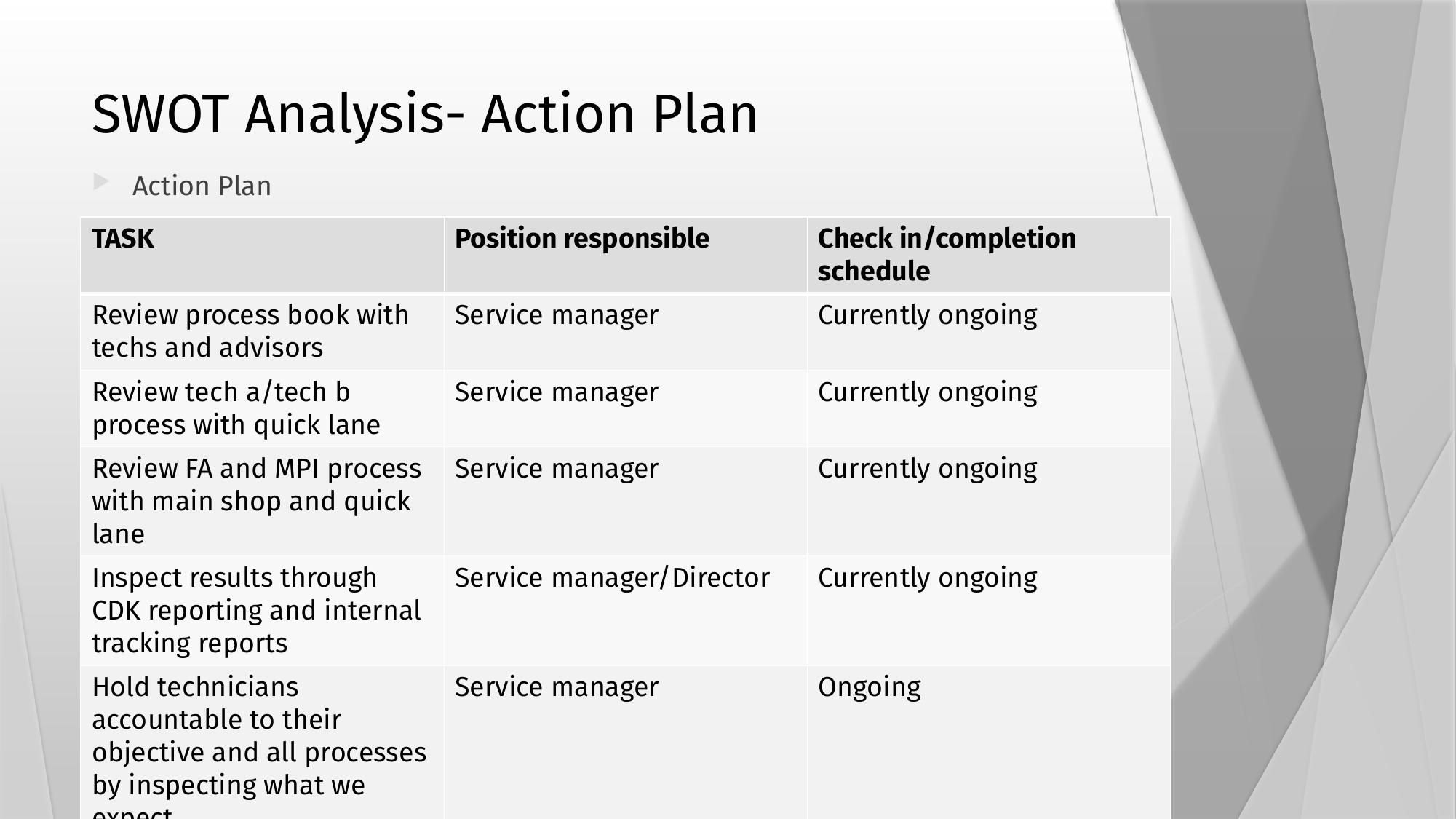

# SWOT Analysis- Action Plan
Action Plan

| TASK | Position responsible | Check in/completion schedule |
| --- | --- | --- |
| Review process book with techs and advisors | Service manager | Currently ongoing |
| Review tech a/tech b process with quick lane | Service manager | Currently ongoing |
| Review FA and MPI process with main shop and quick lane | Service manager | Currently ongoing |
| Inspect results through CDK reporting and internal tracking reports | Service manager/Director | Currently ongoing |
| Hold technicians accountable to their objective and all processes by inspecting what we expect | Service manager | Ongoing |
| Achieve increase in hrs per RO, proficiency and shop utilization | Service manager, advisors, technicians | 10/15/2024 |
|  |  |  |